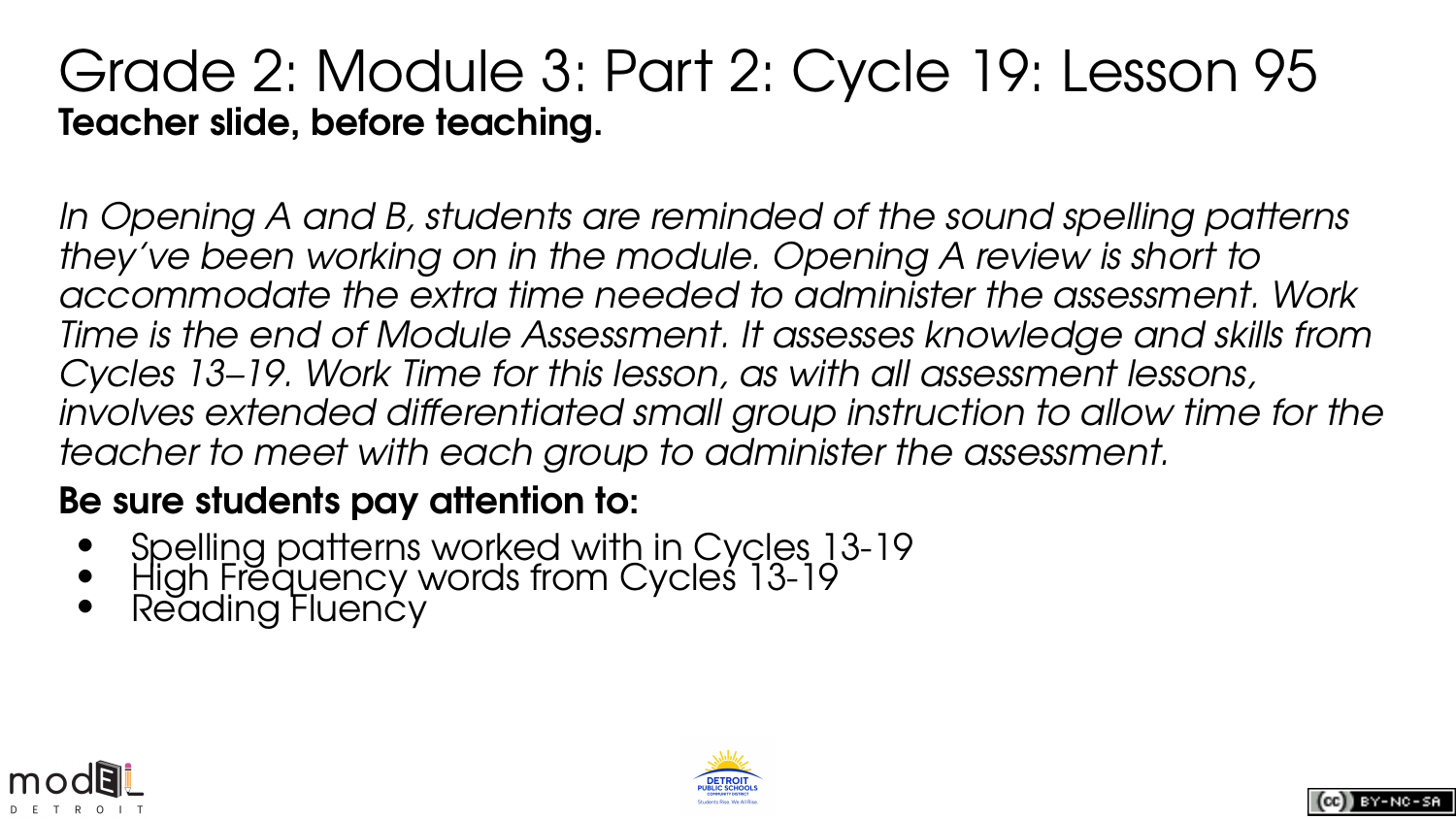

# Grade 2: Module 3: Part 2: Cycle 19: Lesson 95
Teacher slide, before teaching.
In Opening A and B, students are reminded of the sound spelling patterns they’ve been working on in the module. Opening A review is short to accommodate the extra time needed to administer the assessment. Work Time is the end of Module Assessment. It assesses knowledge and skills from Cycles 13–19. Work Time for this lesson, as with all assessment lessons, involves extended differentiated small group instruction to allow time for the teacher to meet with each group to administer the assessment.
Be sure students pay attention to:
Spelling patterns worked with in Cycles 13-19
High Frequency words from Cycles 13-19
Reading Fluency